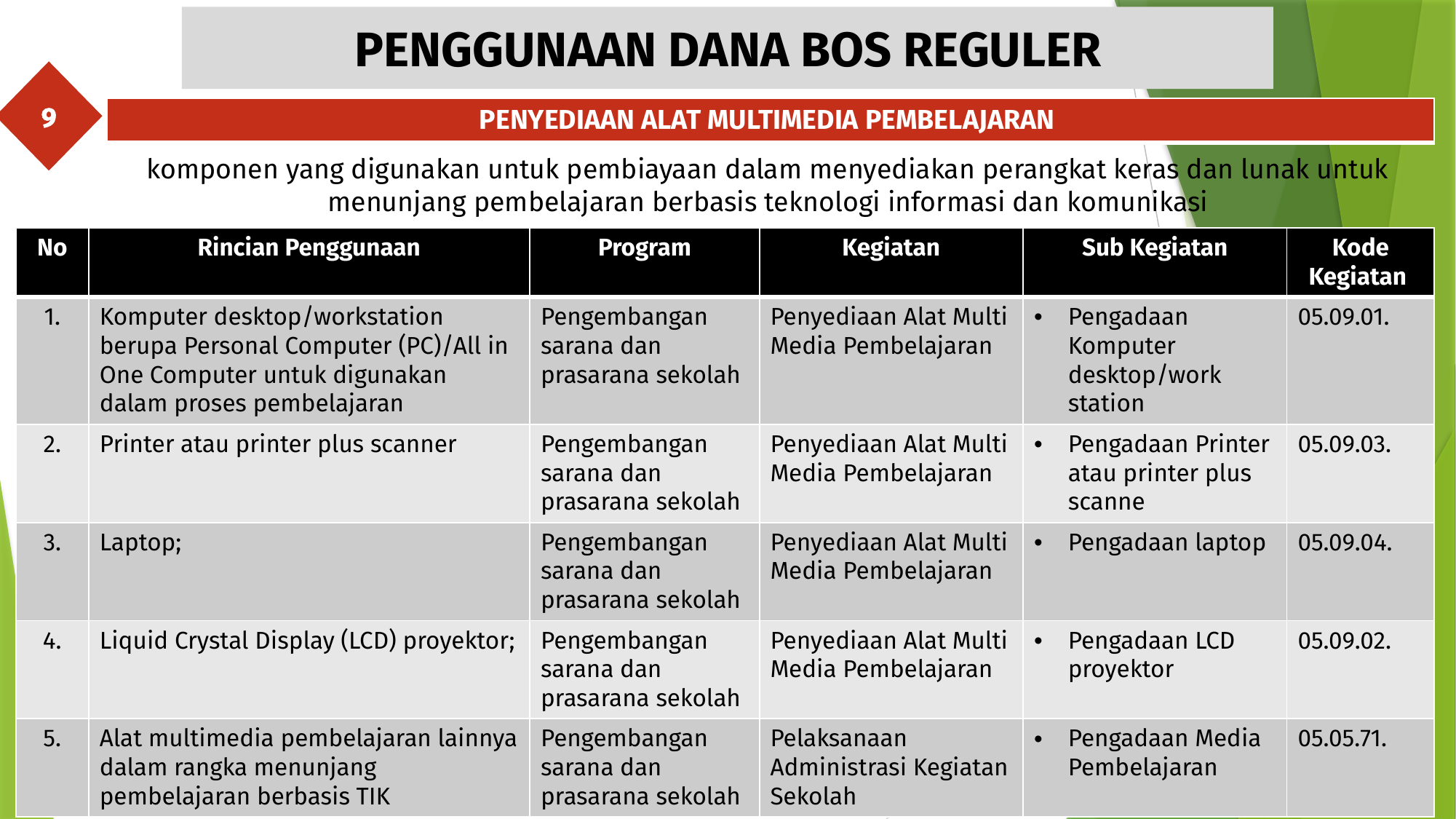

PENGGUNAAN DANA BOS REGULER
9
| PENYEDIAAN ALAT MULTIMEDIA PEMBELAJARAN |
| --- |
komponen yang digunakan untuk pembiayaan dalam menyediakan perangkat keras dan lunak untuk menunjang pembelajaran berbasis teknologi informasi dan komunikasi
| No | Rincian Penggunaan | Program | Kegiatan | Sub Kegiatan | Kode Kegiatan |
| --- | --- | --- | --- | --- | --- |
| 1. | Komputer desktop/workstation berupa Personal Computer (PC)/All in One Computer untuk digunakan dalam proses pembelajaran | Pengembangan sarana dan prasarana sekolah | Penyediaan Alat Multi Media Pembelajaran | Pengadaan Komputer desktop/work station | 05.09.01. |
| 2. | Printer atau printer plus scanner | Pengembangan sarana dan prasarana sekolah | Penyediaan Alat Multi Media Pembelajaran | Pengadaan Printer atau printer plus scanne | 05.09.03. |
| 3. | Laptop; | Pengembangan sarana dan prasarana sekolah | Penyediaan Alat Multi Media Pembelajaran | Pengadaan laptop | 05.09.04. |
| 4. | Liquid Crystal Display (LCD) proyektor; | Pengembangan sarana dan prasarana sekolah | Penyediaan Alat Multi Media Pembelajaran | Pengadaan LCD proyektor | 05.09.02. |
| 5. | Alat multimedia pembelajaran lainnya dalam rangka menunjang pembelajaran berbasis TIK | Pengembangan sarana dan prasarana sekolah | Pelaksanaan Administrasi Kegiatan Sekolah | Pengadaan Media Pembelajaran | 05.05.71. |